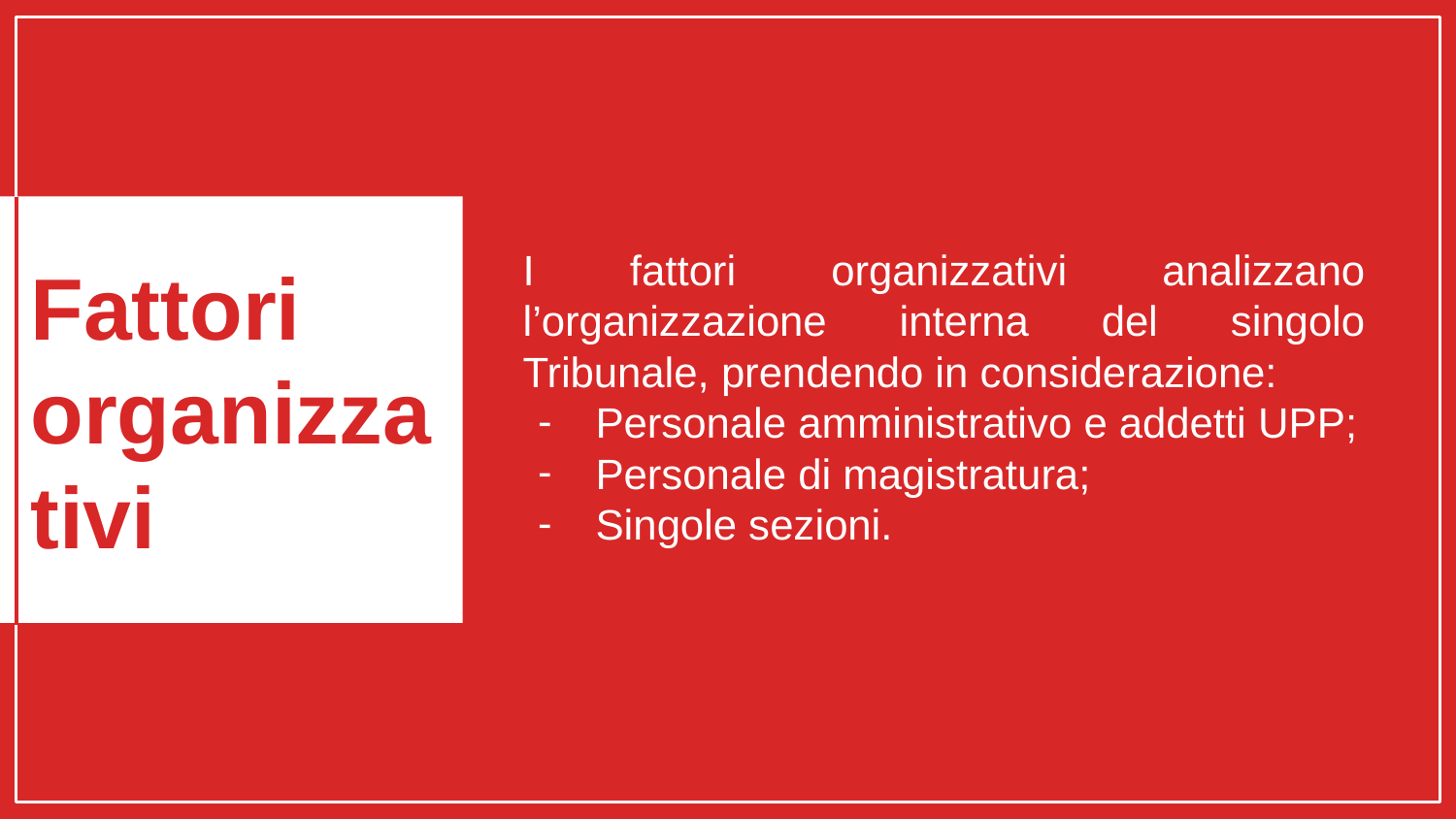

I fattori organizzativi analizzano l’organizzazione interna del singolo Tribunale, prendendo in considerazione:
Personale amministrativo e addetti UPP;
Personale di magistratura;
Singole sezioni.
# Fattori organizzativi